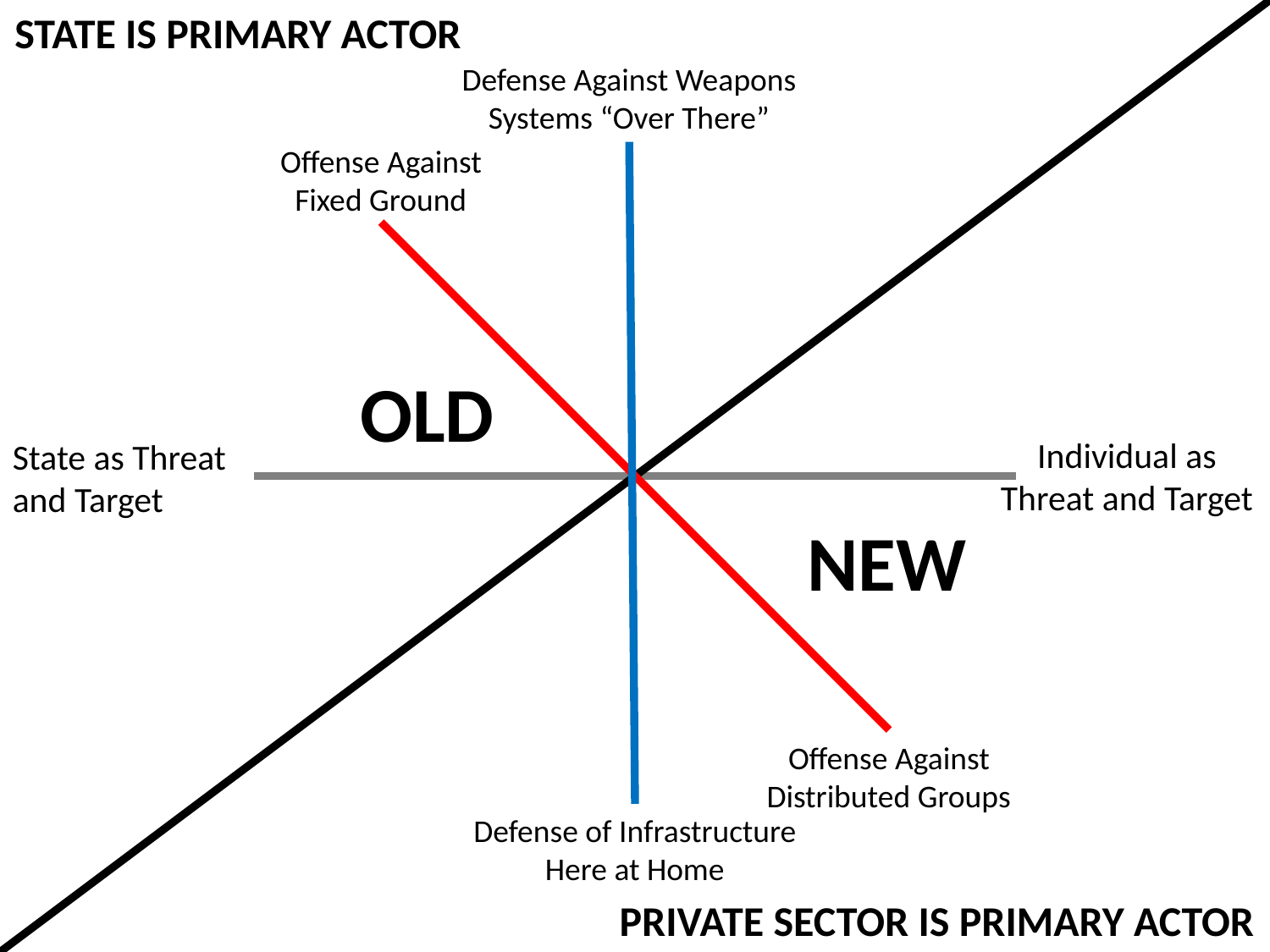

STATE IS PRIMARY ACTOR
Defense Against Weapons Systems “Over There”
Offense Against Fixed Ground
OLD
Individual as Threat and Target
State as Threat and Target
NEW
Offense Against Distributed Groups
Defense of Infrastructure Here at Home
PRIVATE SECTOR IS PRIMARY ACTOR